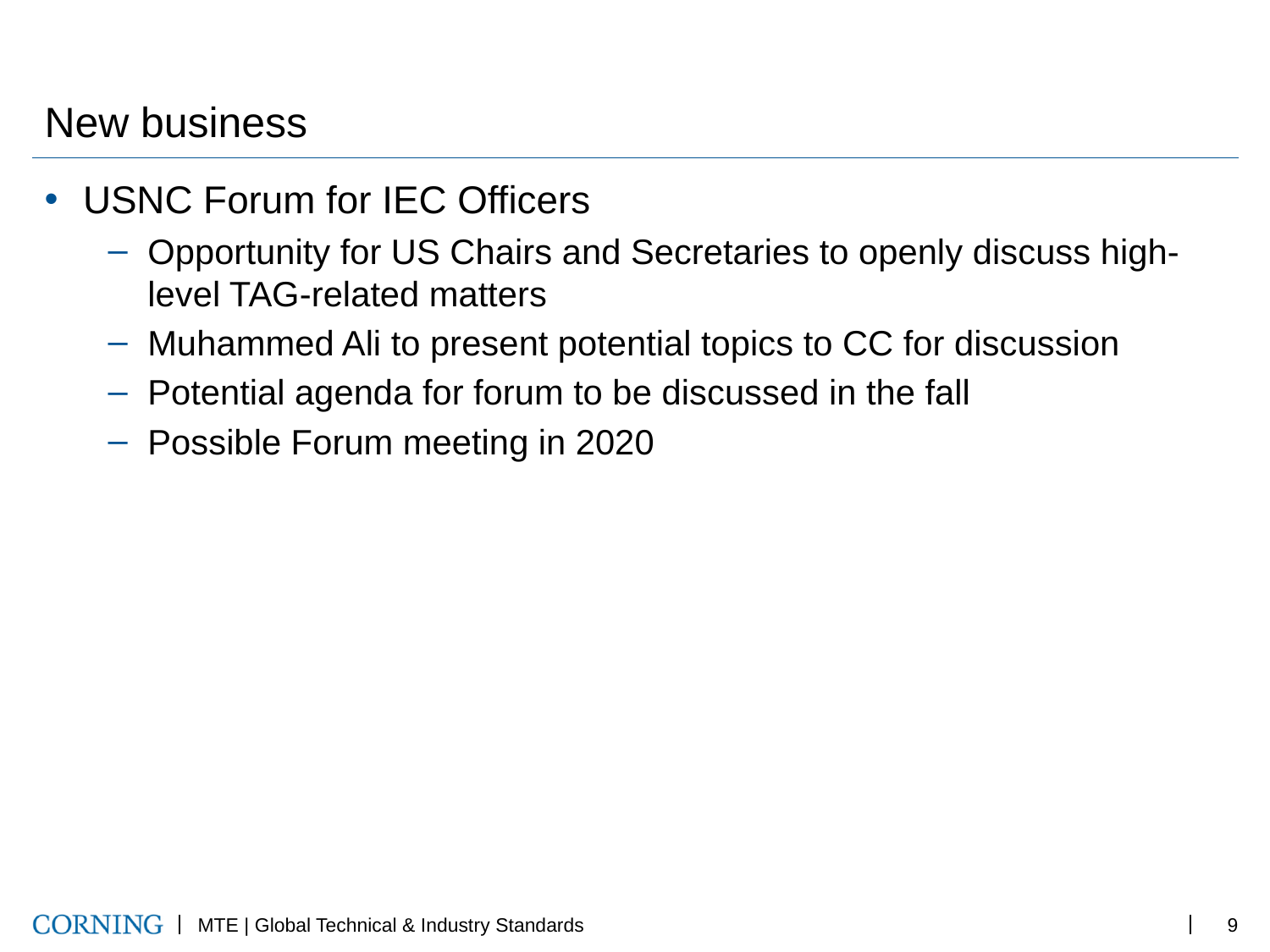

# New business
USNC Forum for IEC Officers
Opportunity for US Chairs and Secretaries to openly discuss high-level TAG-related matters
Muhammed Ali to present potential topics to CC for discussion
Potential agenda for forum to be discussed in the fall
Possible Forum meeting in 2020